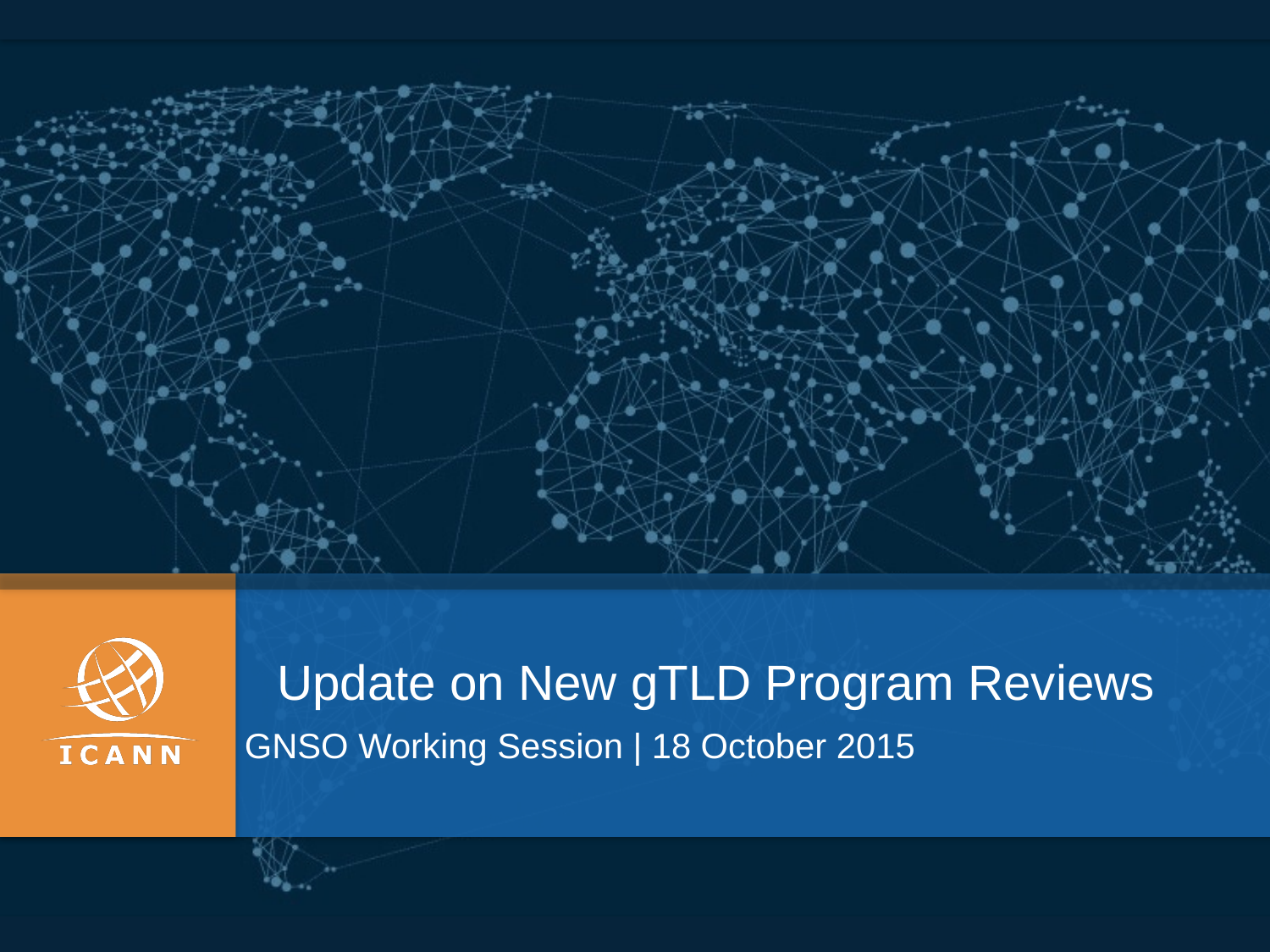

Update on New gTLD Program Reviews
GNSO Working Session | 18 October 2015